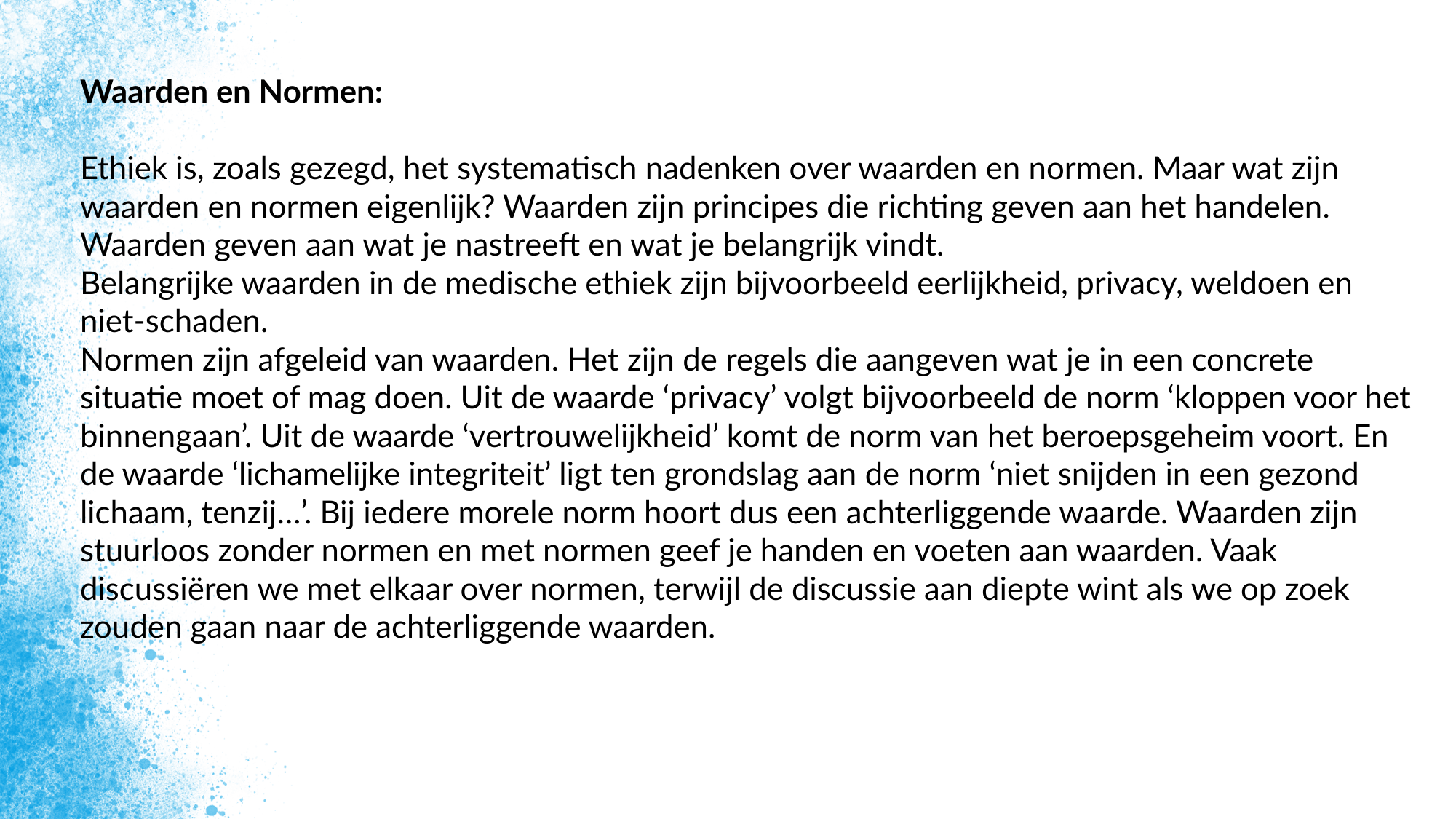

Waarden en Normen:

Ethiek is, zoals gezegd, het systematisch nadenken over waarden en normen. Maar wat zijn waarden en normen eigenlijk? Waarden zijn principes die richting geven aan het handelen. Waarden geven aan wat je nastreeft en wat je belangrijk vindt.
Belangrijke waarden in de medische ethiek zijn bijvoorbeeld eerlijkheid, privacy, weldoen en niet-schaden.
Normen zijn afgeleid van waarden. Het zijn de regels die aangeven wat je in een concrete situatie moet of mag doen. Uit de waarde ‘privacy’ volgt bijvoorbeeld de norm ‘kloppen voor het binnengaan’. Uit de waarde ‘vertrouwelijkheid’ komt de norm van het beroepsgeheim voort. En de waarde ‘lichamelijke integriteit’ ligt ten grondslag aan de norm ‘niet snijden in een gezond lichaam, tenzij…’. Bij iedere morele norm hoort dus een achterliggende waarde. Waarden zijn stuurloos zonder normen en met normen geef je handen en voeten aan waarden. Vaak discussiëren we met elkaar over normen, terwijl de discussie aan diepte wint als we op zoek zouden gaan naar de achterliggende waarden.